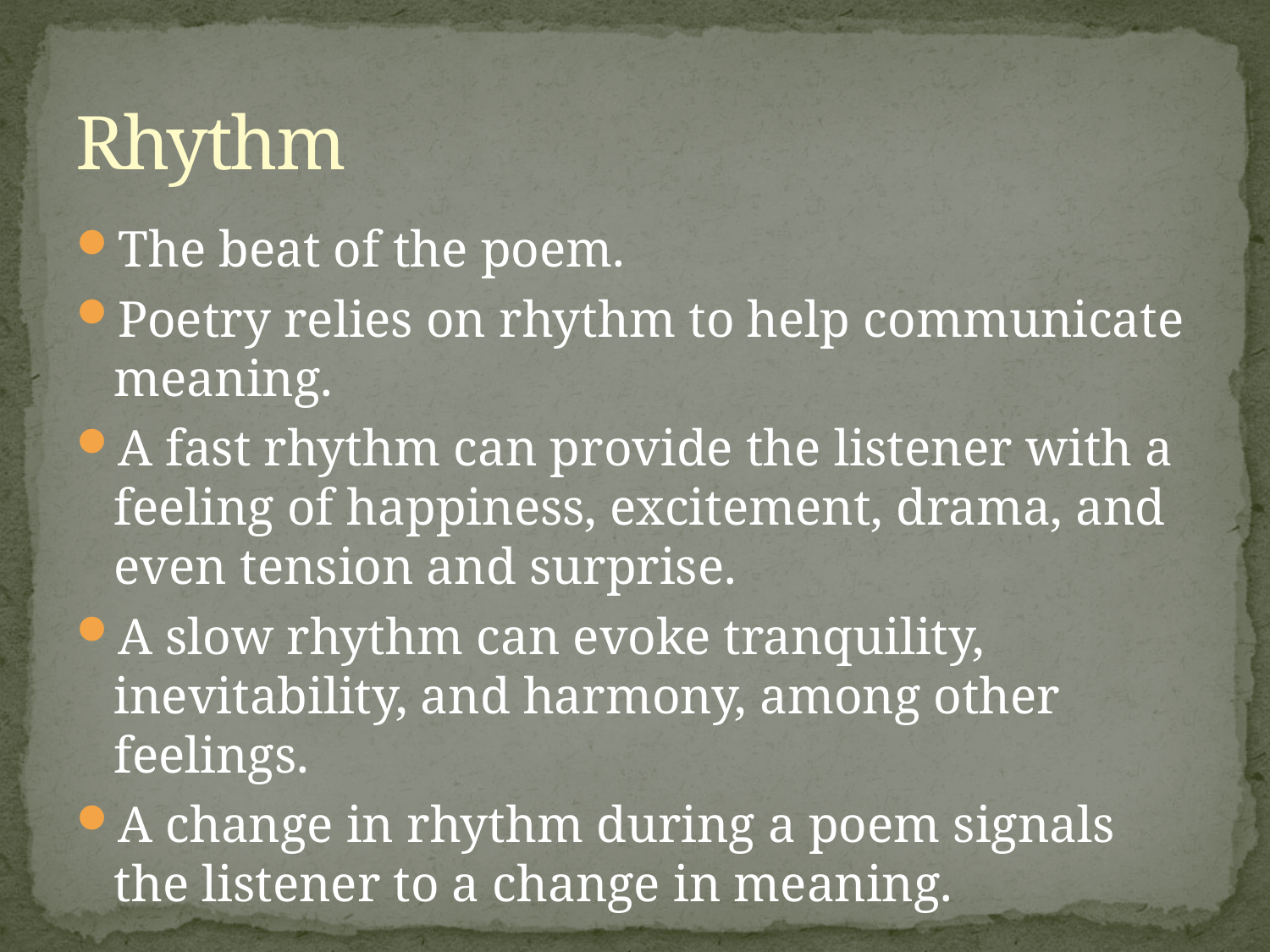

# Rhythm
The beat of the poem.
Poetry relies on rhythm to help communicate meaning.
A fast rhythm can provide the listener with a feeling of happiness, excitement, drama, and even tension and surprise.
A slow rhythm can evoke tranquility, inevitability, and harmony, among other feelings.
A change in rhythm during a poem signals the listener to a change in meaning.